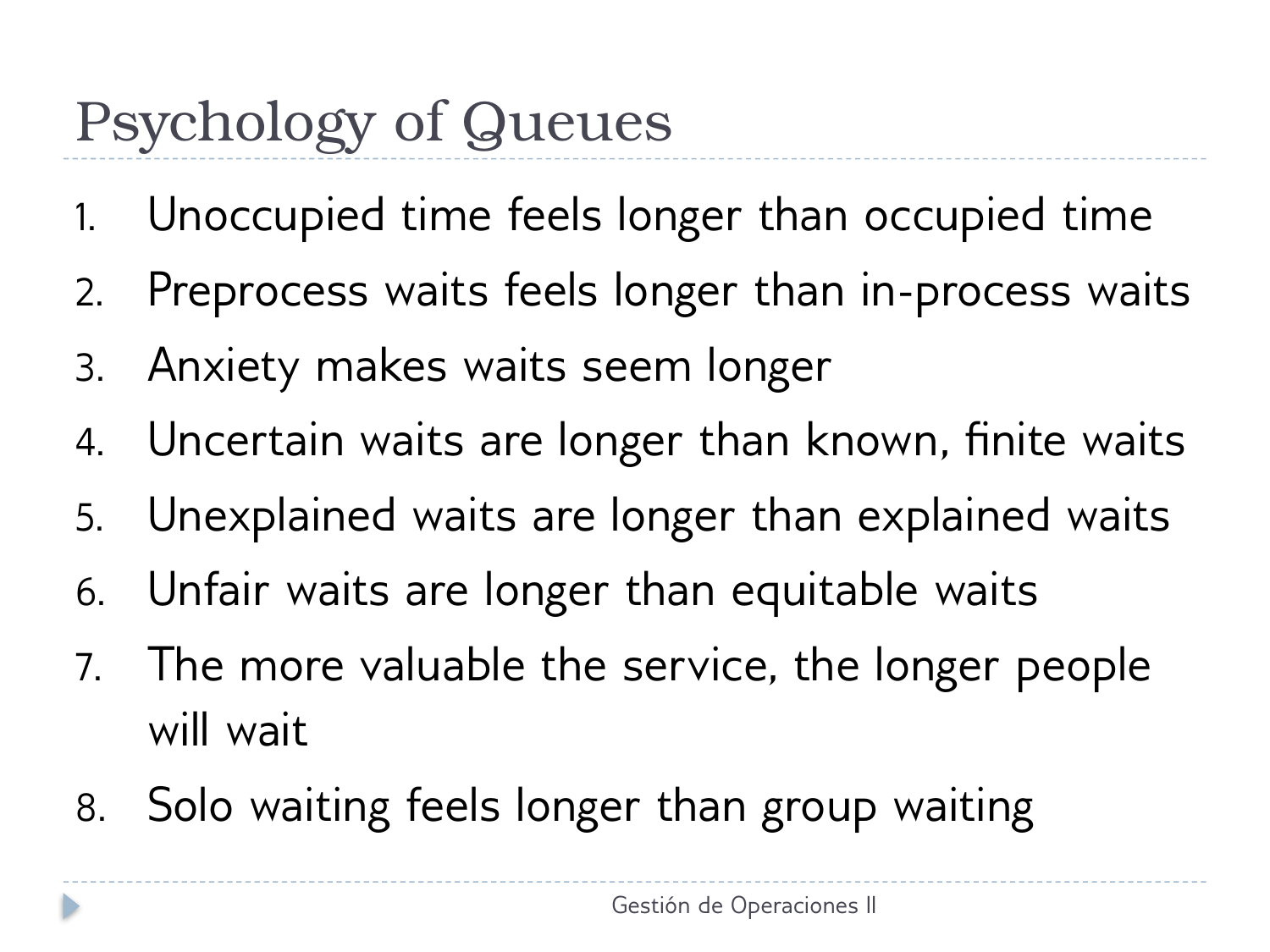

# Psychology of Queues
Unoccupied time feels longer than occupied time
Preprocess waits feels longer than in-process waits
Anxiety makes waits seem longer
Uncertain waits are longer than known, finite waits
Unexplained waits are longer than explained waits
Unfair waits are longer than equitable waits
The more valuable the service, the longer people will wait
Solo waiting feels longer than group waiting
Gestión de Operaciones II